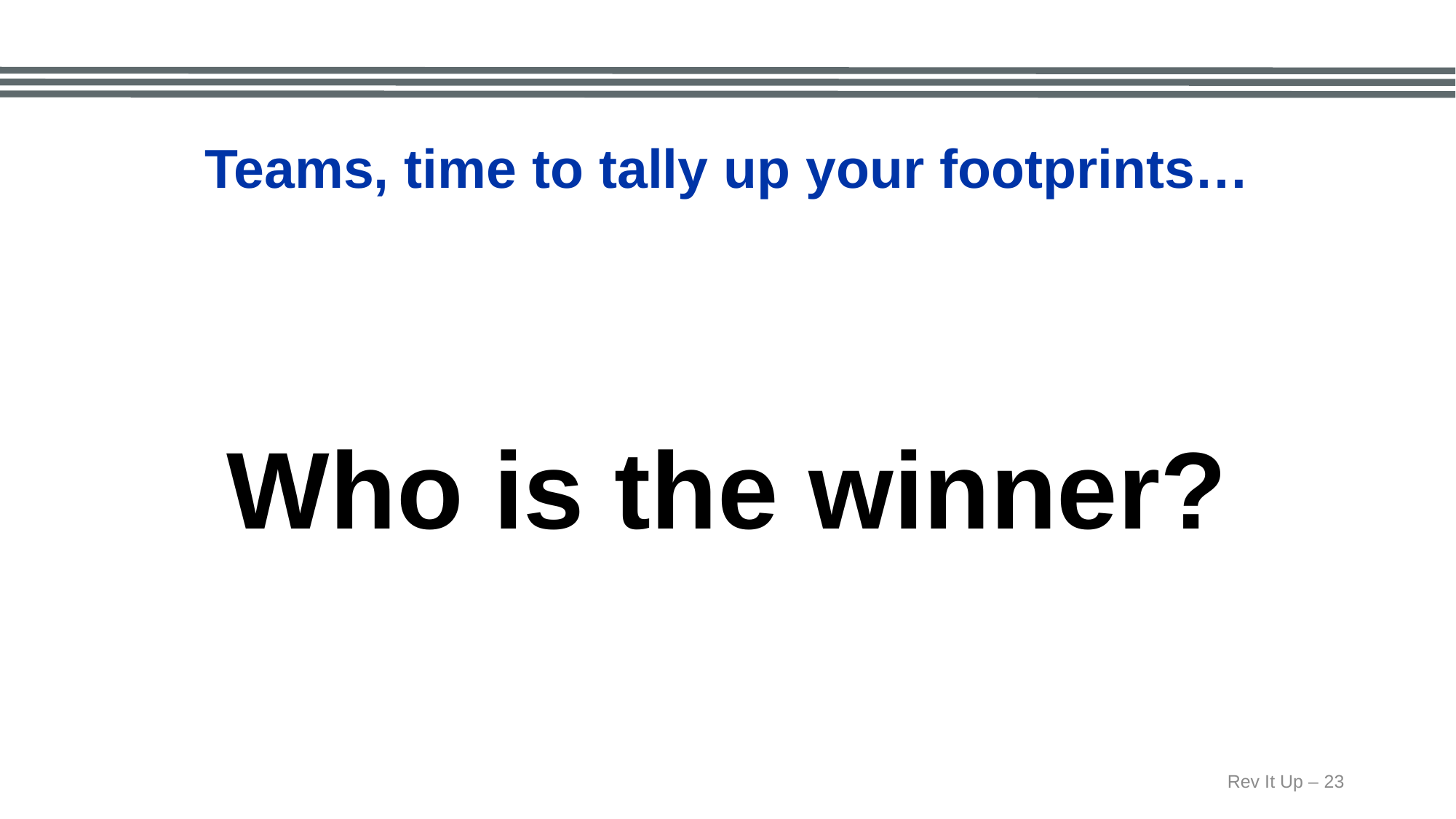

# Teams, time to tally up your footprints…
Who is the winner?
Rev It Up – 23